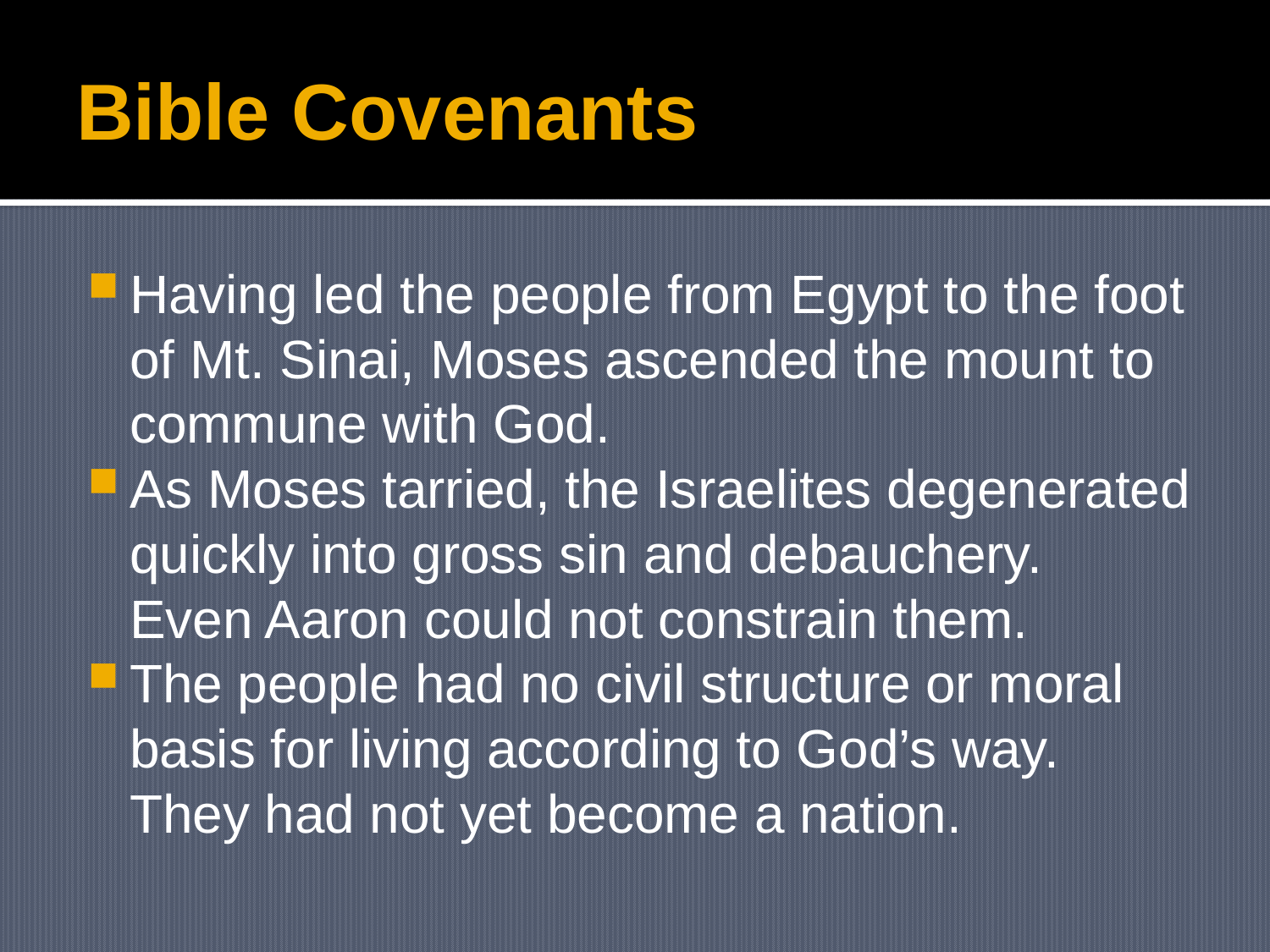

# Bible Covenants
Having led the people from Egypt to the foot of Mt. Sinai, Moses ascended the mount to commune with God.
As Moses tarried, the Israelites degenerated quickly into gross sin and debauchery.  Even Aaron could not constrain them.
The people had no civil structure or moral basis for living according to God’s way.  They had not yet become a nation.